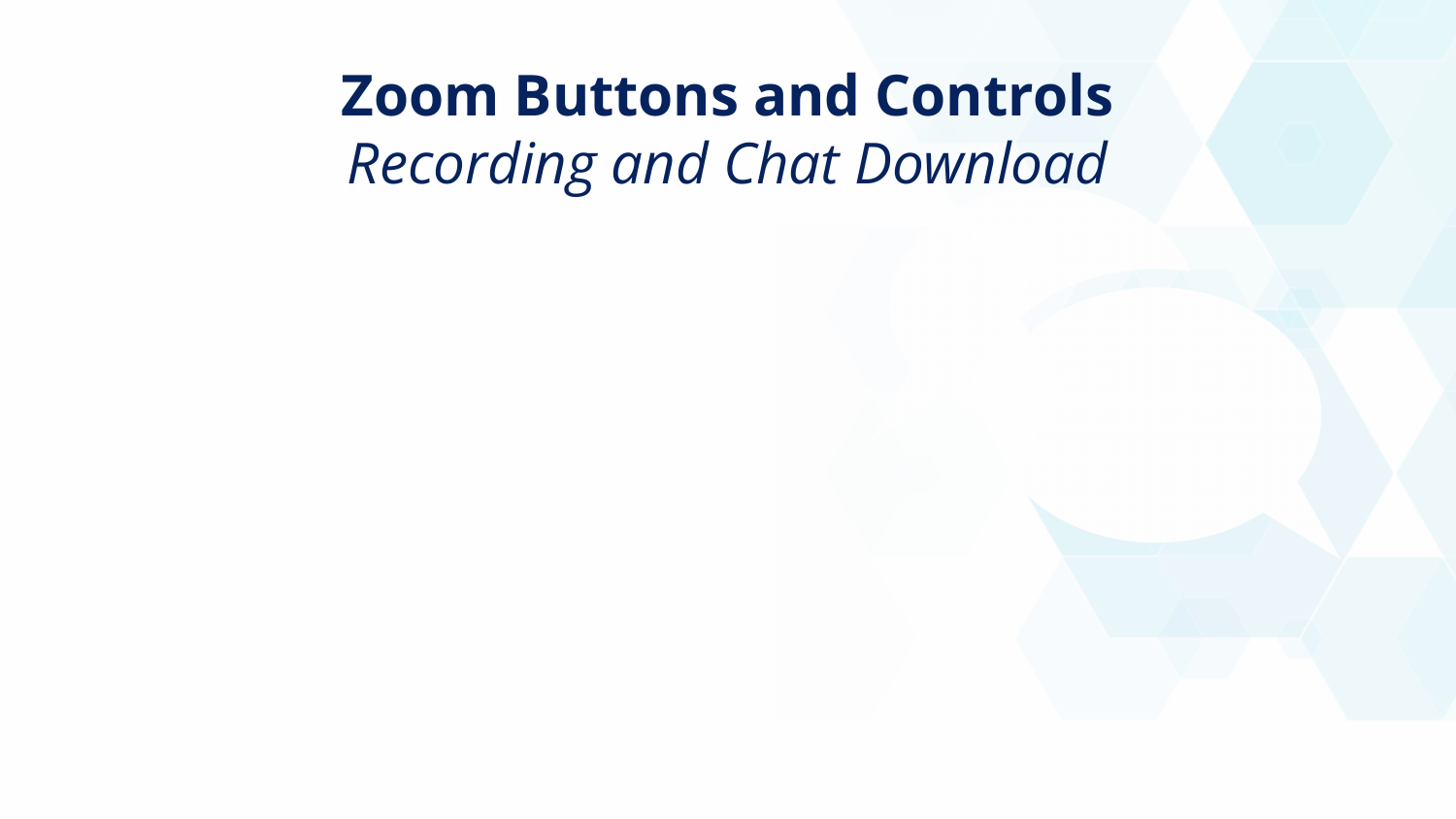

Zoom Buttons and Controls
Recording and Chat Download